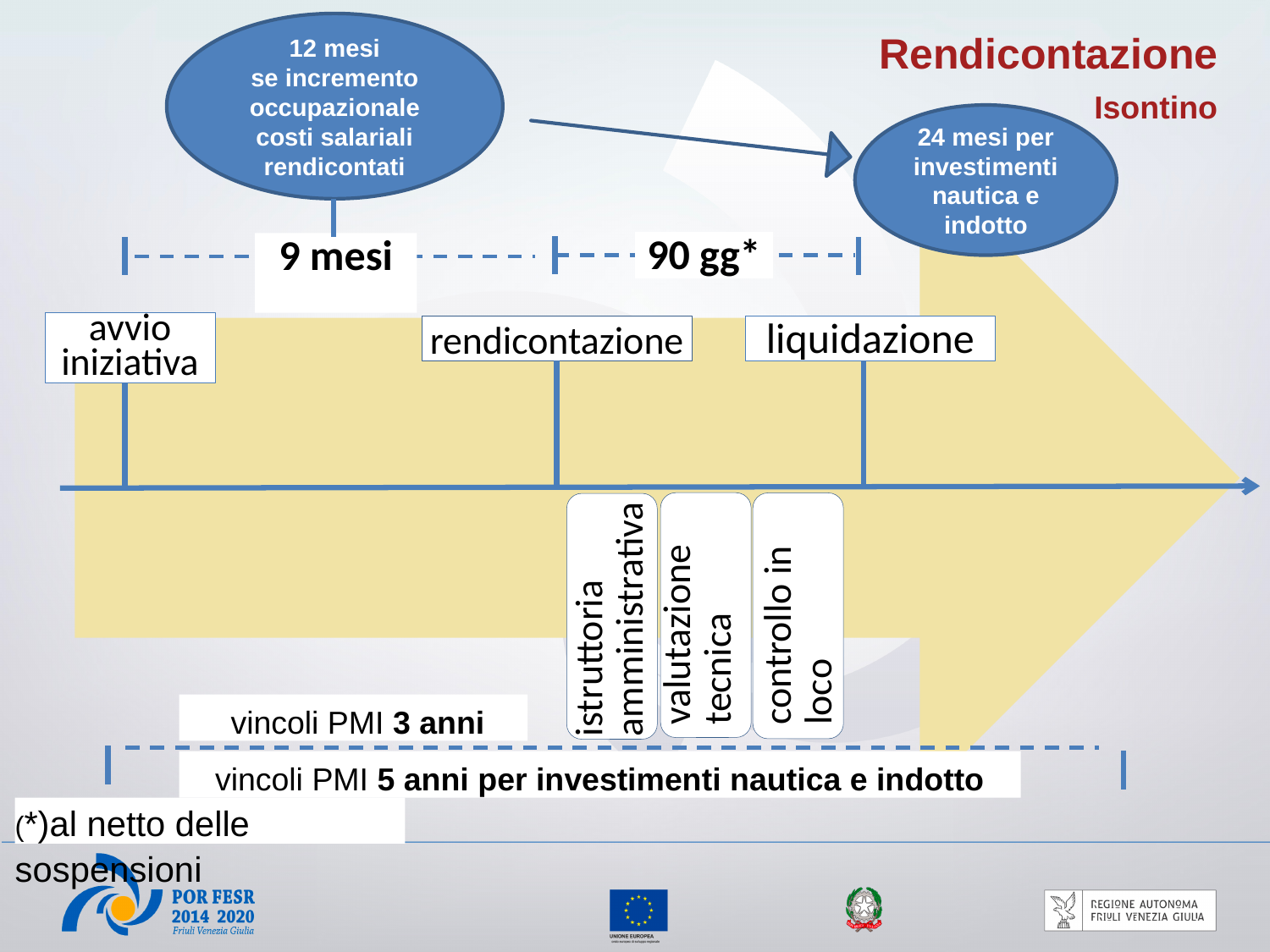

12 mesi
se incremento occupazionale costi salariali rendicontati
Rendicontazione
Isontino
24 mesi per investimenti nautica e indotto

90 gg*
9 mesi
avvio iniziativa
rendicontazione
liquidazione

istruttoria
amministrativa
valutazione tecnica
controllo in loco
 vincoli PMI 3 anni
vincoli PMI 5 anni per investimenti nautica e indotto
(*)al netto delle sospensioni